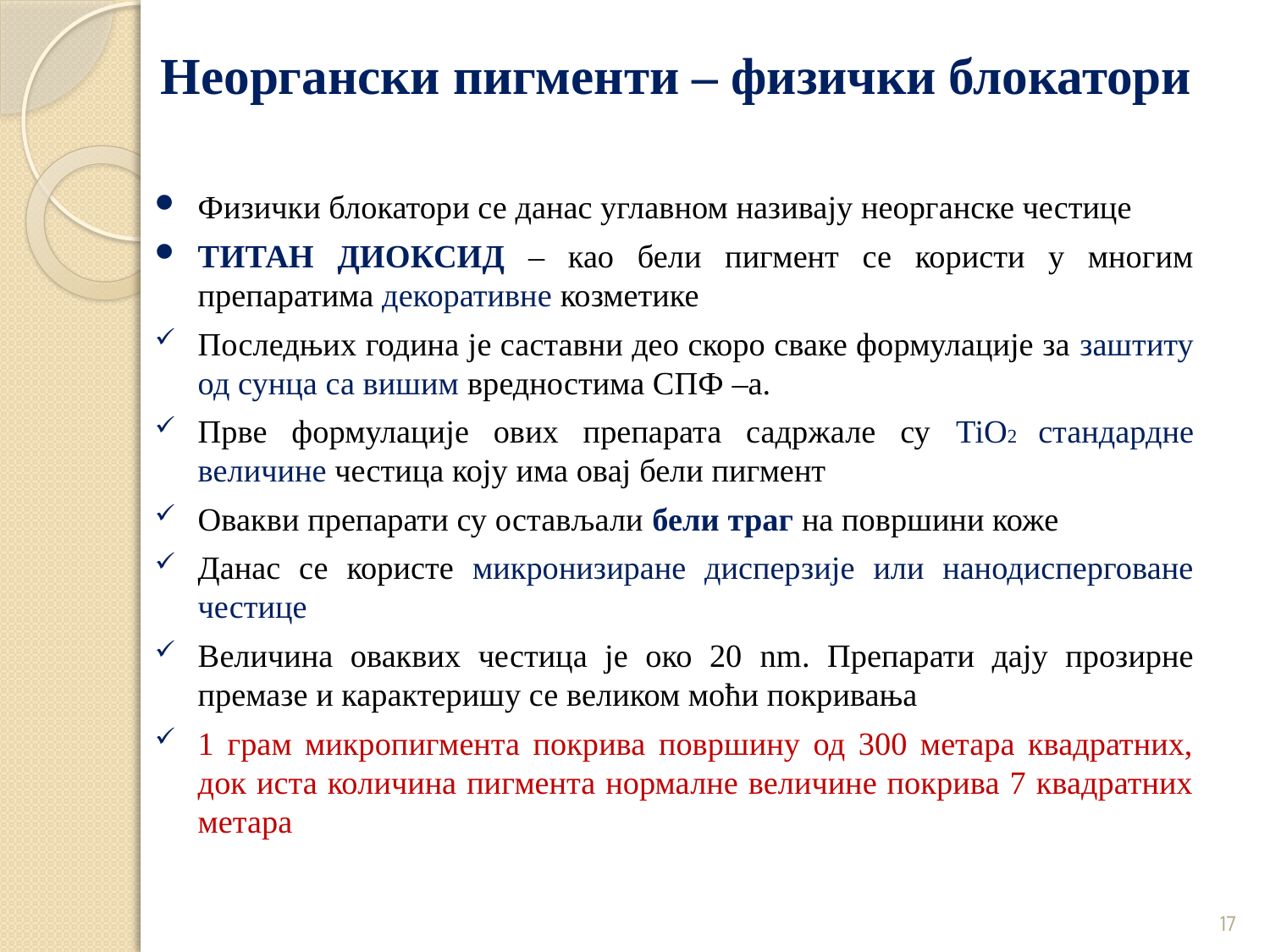

Неоргански пигменти – физички блокатори

Физички блокатори се данас углавном називају неорганске честице
ТИТАН ДИОКСИД – као бели пигмент се користи у многим препаратима декоративне козметике
Последњих година је саставни део скоро сваке формулације за заштиту од сунца са вишим вредностима СПФ –а.
Прве формулације ових препарата садржале су TiO2 стандардне величине честица коју има овај бели пигмент
Овакви препарати су остављали бели траг на површини коже
Данас се користе микронизиране дисперзије или нанодисперговане честице
Величина оваквих честица је око 20 nm. Препарати дају прозирне премазе и карактеришу се великом моћи покривања
1 грам микропигмента покрива површину од 300 метара квадратних, док иста количина пигмента нормалне величине покрива 7 квадратних метара

17